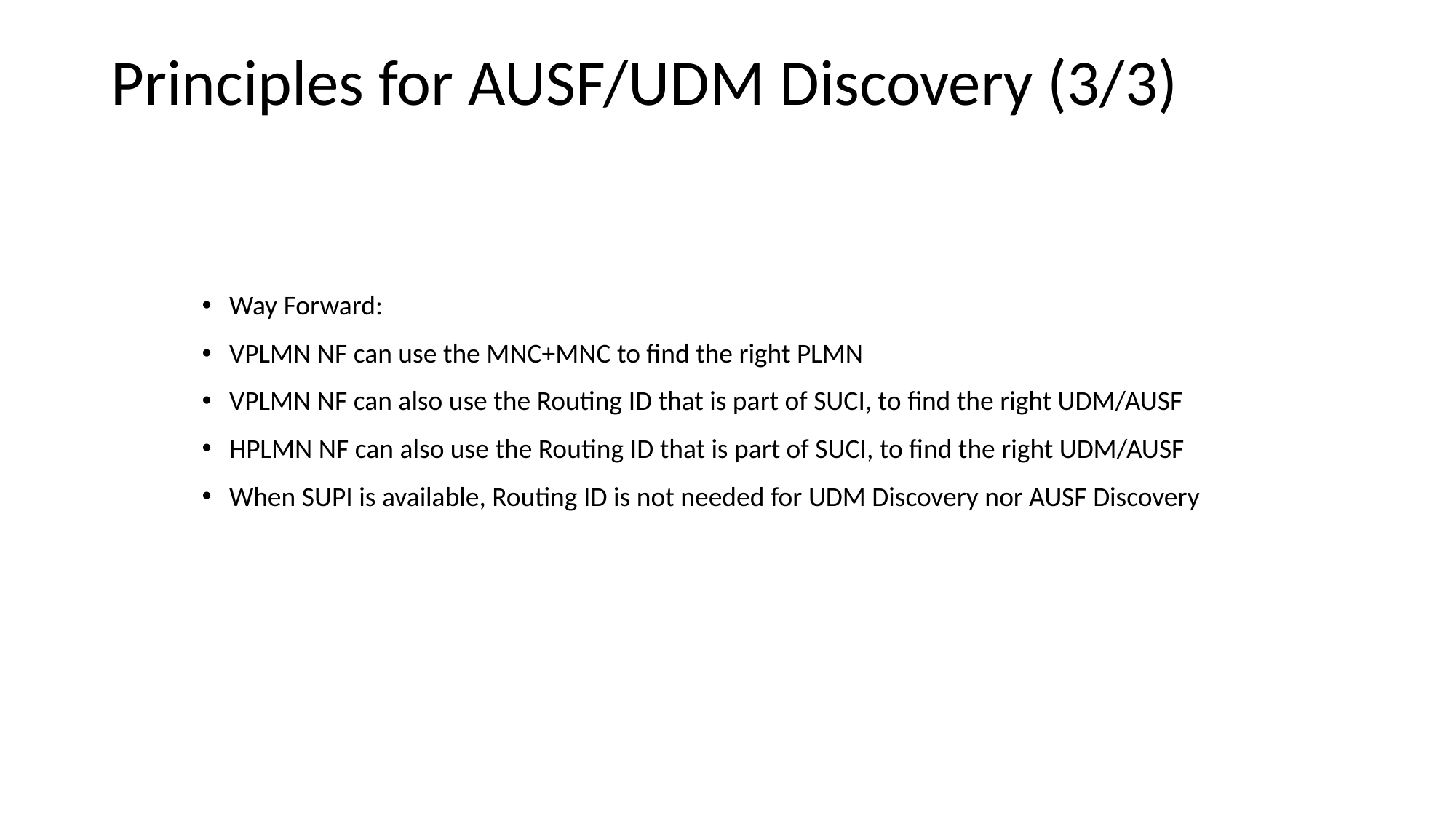

# Principles for AUSF/UDM Discovery (3/3)
Way Forward:
VPLMN NF can use the MNC+MNC to find the right PLMN
VPLMN NF can also use the Routing ID that is part of SUCI, to find the right UDM/AUSF
HPLMN NF can also use the Routing ID that is part of SUCI, to find the right UDM/AUSF
When SUPI is available, Routing ID is not needed for UDM Discovery nor AUSF Discovery